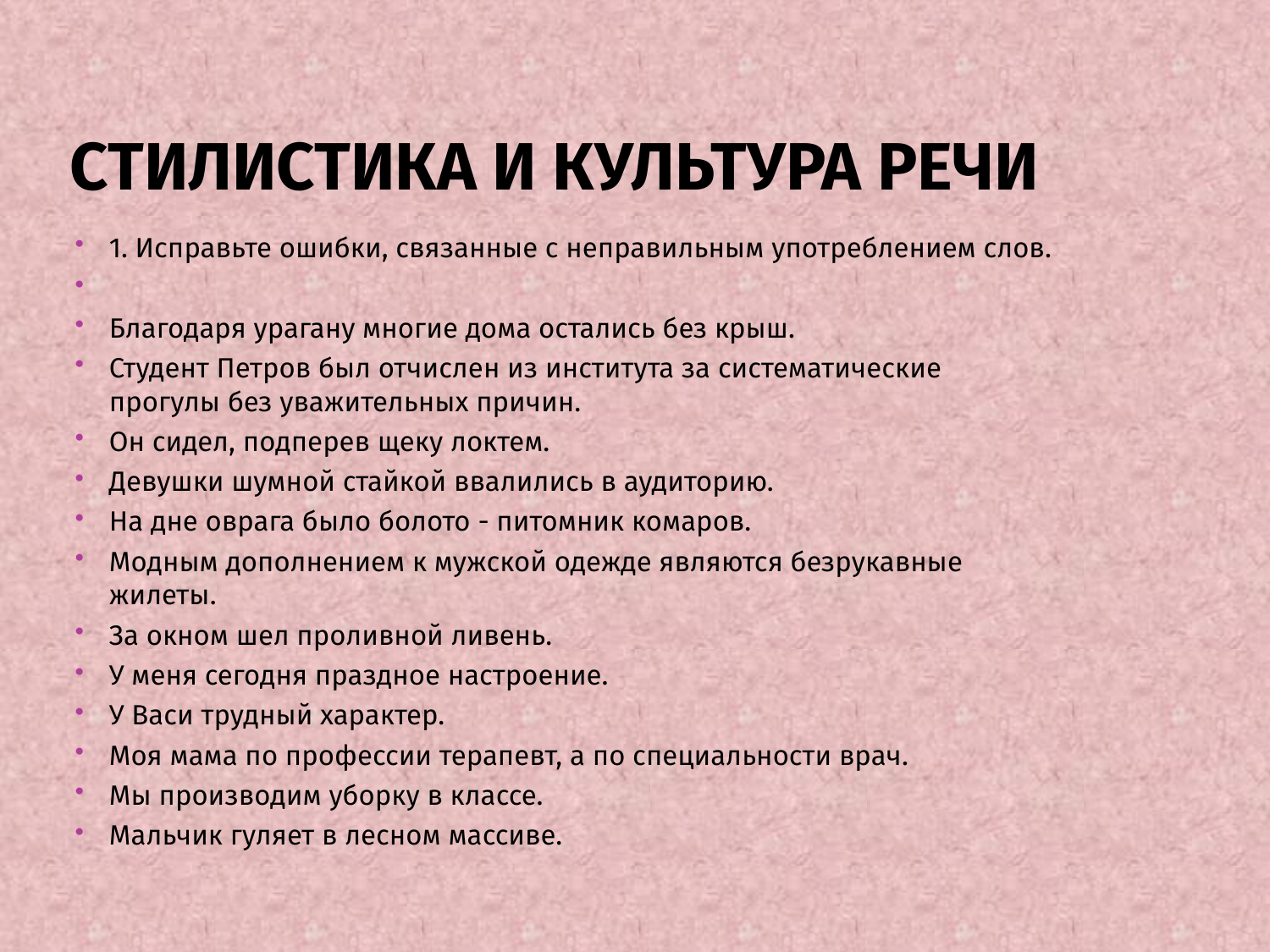

# СТИЛИСТИКА и КУЛЬТУРА РЕЧИ
1. Исправьте ошибки, связанные с неправильным употреблением слов.

Благодаря урагану многие дома остались без крыш.
Студент Петров был отчислен из института за систематические прогулы без уважительных причин.
Он сидел, подперев щеку локтем.
Девушки шумной стайкой ввалились в аудиторию.
На дне оврага было болото - питомник комаров.
Модным дополнением к мужской одежде являются безрукавные жилеты.
За окном шел проливной ливень.
У меня сегодня праздное настроение.
У Васи трудный характер.
Моя мама по профессии терапевт, а по специальности врач.
Мы производим уборку в классе.
Мальчик гуляет в лесном массиве.